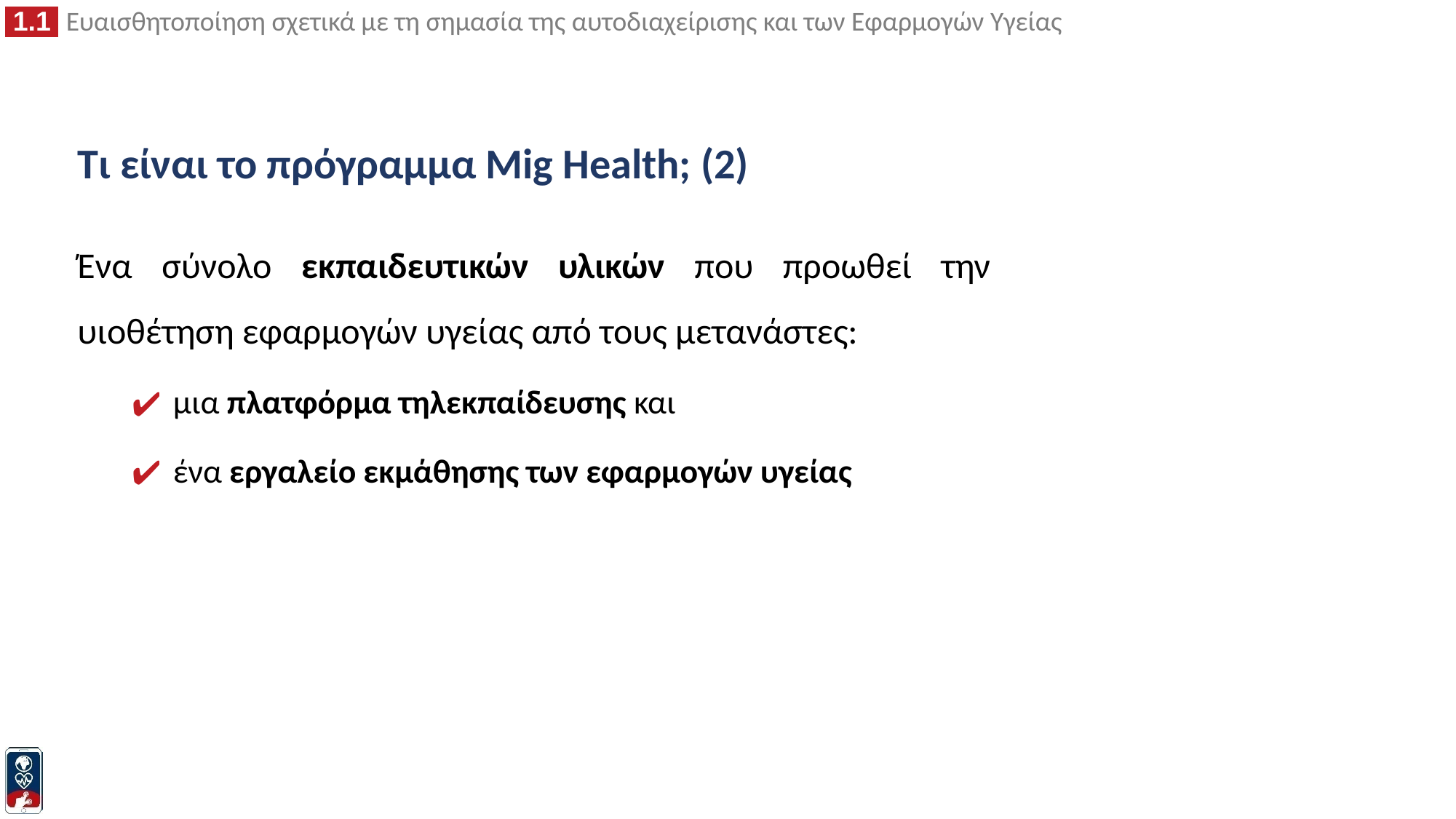

# Τι είναι το πρόγραμμα Mig Health; (2)
Ένα σύνολο εκπαιδευτικών υλικών που προωθεί την υιοθέτηση εφαρμογών υγείας από τους μετανάστες:
μια πλατφόρμα τηλεκπαίδευσης και
ένα εργαλείο εκμάθησης των εφαρμογών υγείας